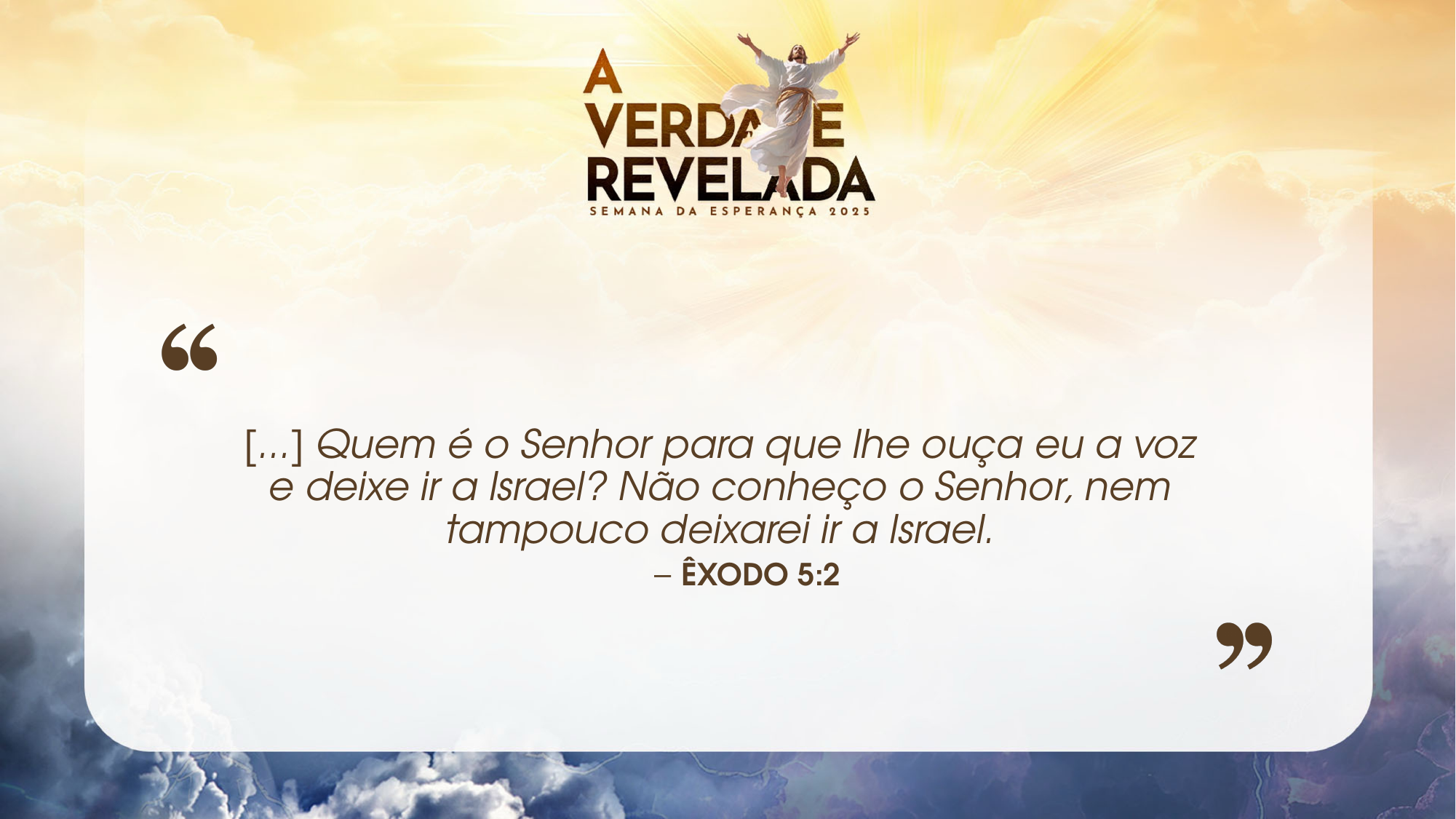

[...] Quem é o Senhor para que lhe ouça eu a voz e deixe ir a Israel? Não conheço o Senhor, nem tampouco deixarei ir a Israel.
ÊXODO 5:2